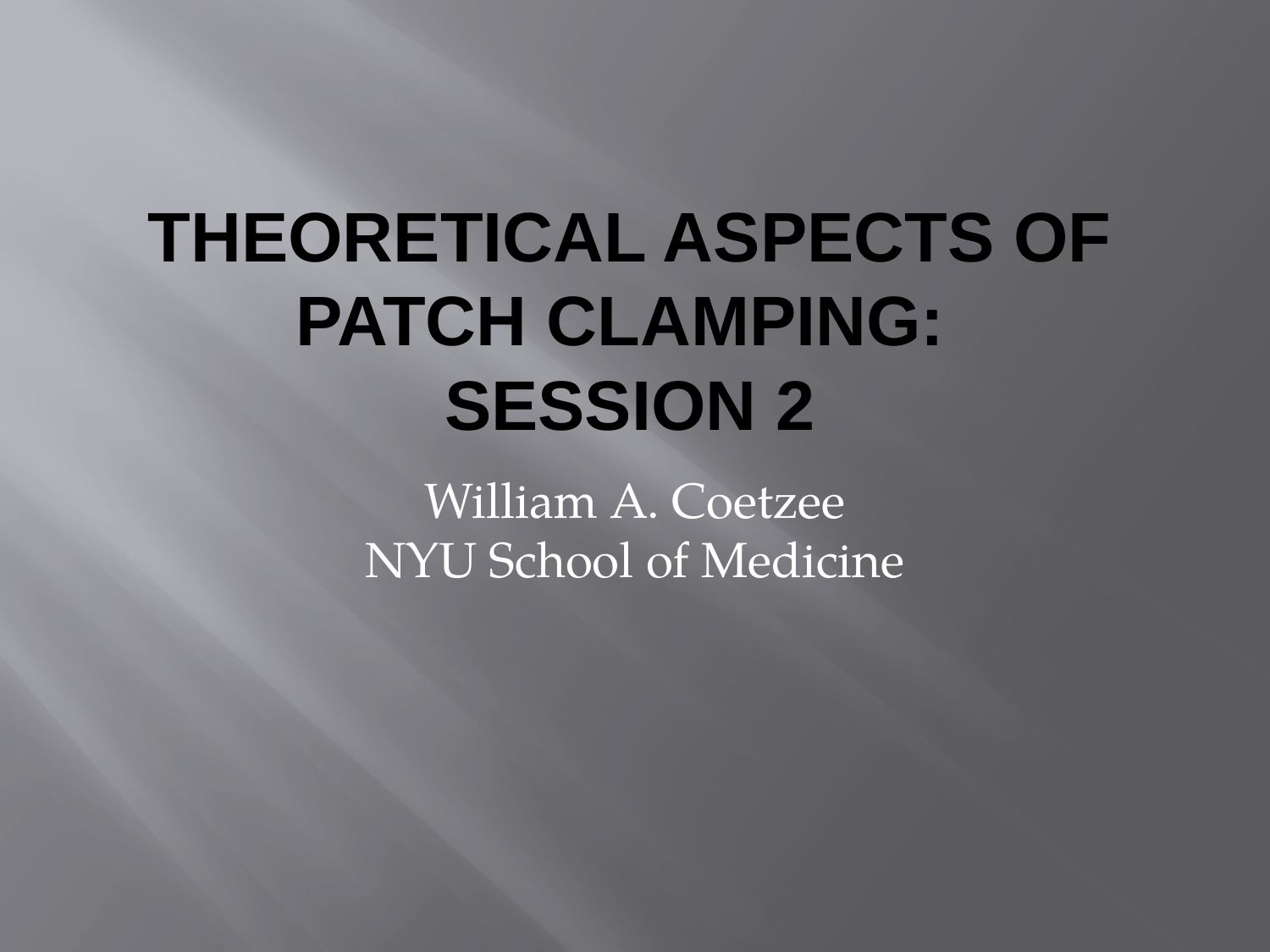

# theoretical Aspects of patch clamping: Session 2
William A. Coetzee
NYU School of Medicine